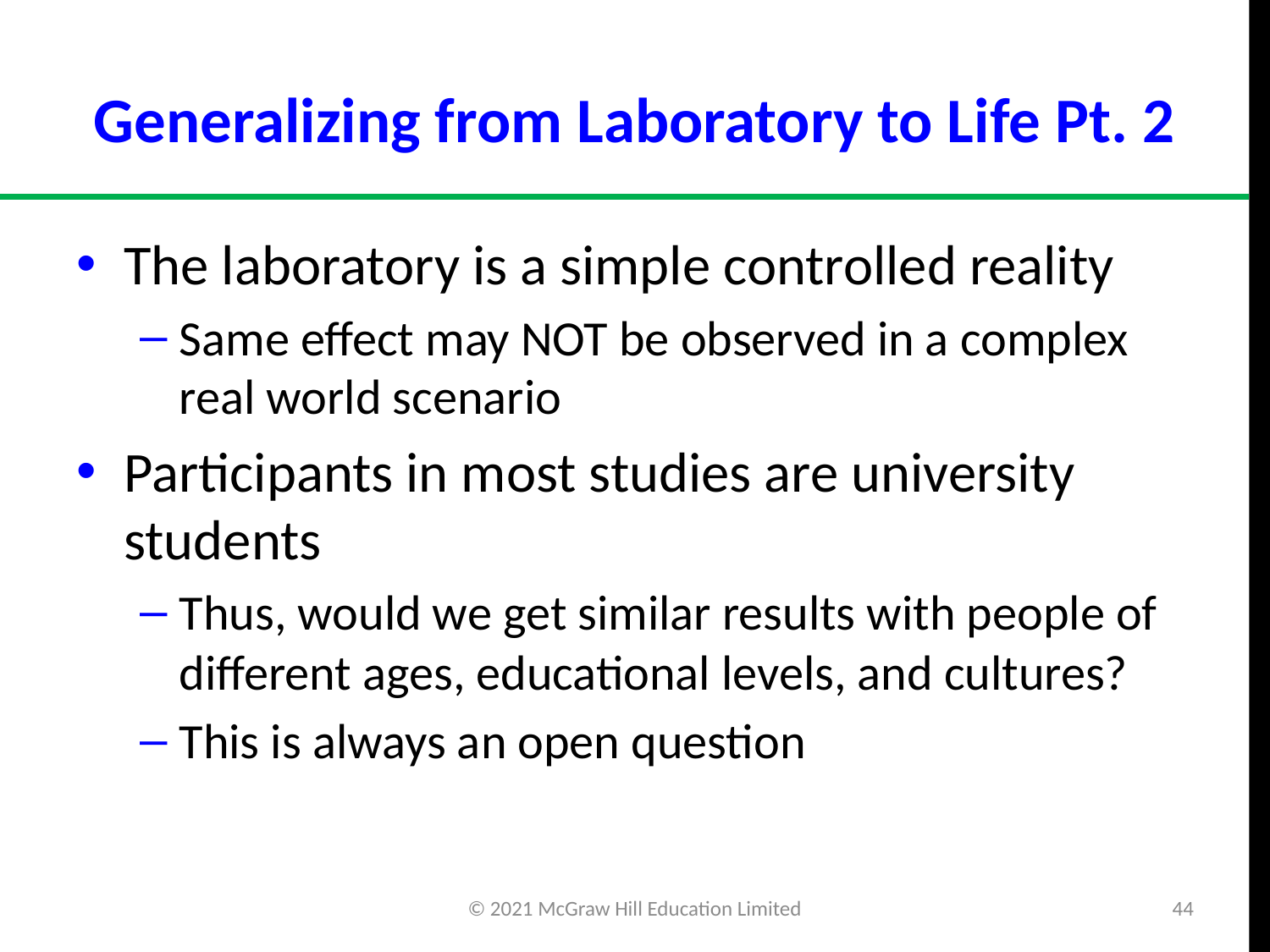

# Generalizing from Laboratory to Life Pt. 2
The laboratory is a simple controlled reality
Same effect may NOT be observed in a complex real world scenario
Participants in most studies are university students
Thus, would we get similar results with people of different ages, educational levels, and cultures?
This is always an open question

© 2021 McGraw Hill Education Limited
44